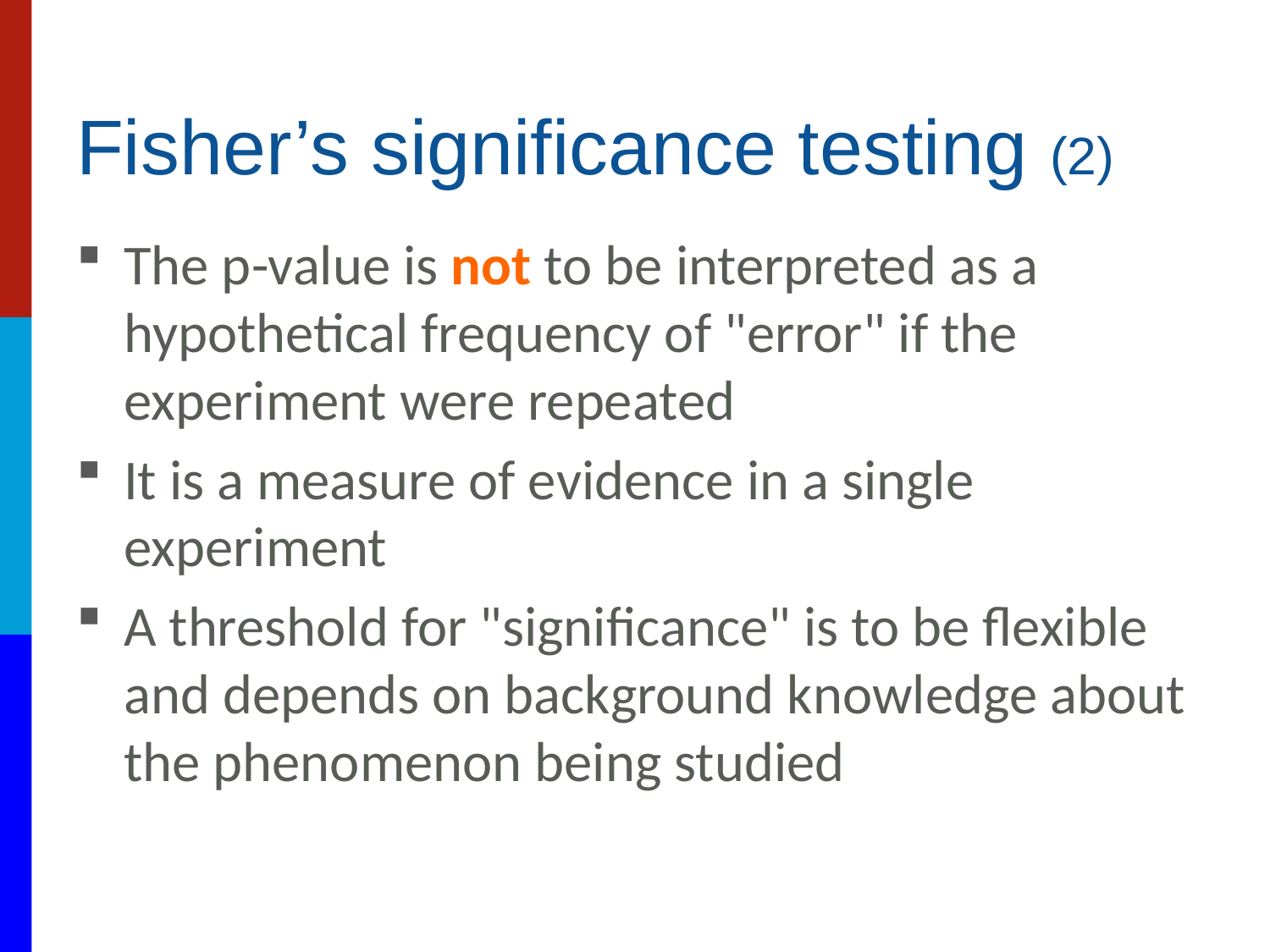

# Fisher’s significance testing (2)
The p-value is not to be interpreted as a hypothetical frequency of "error" if the experiment were repeated
It is a measure of evidence in a single experiment
A threshold for "significance" is to be flexible and depends on background knowledge about the phenomenon being studied